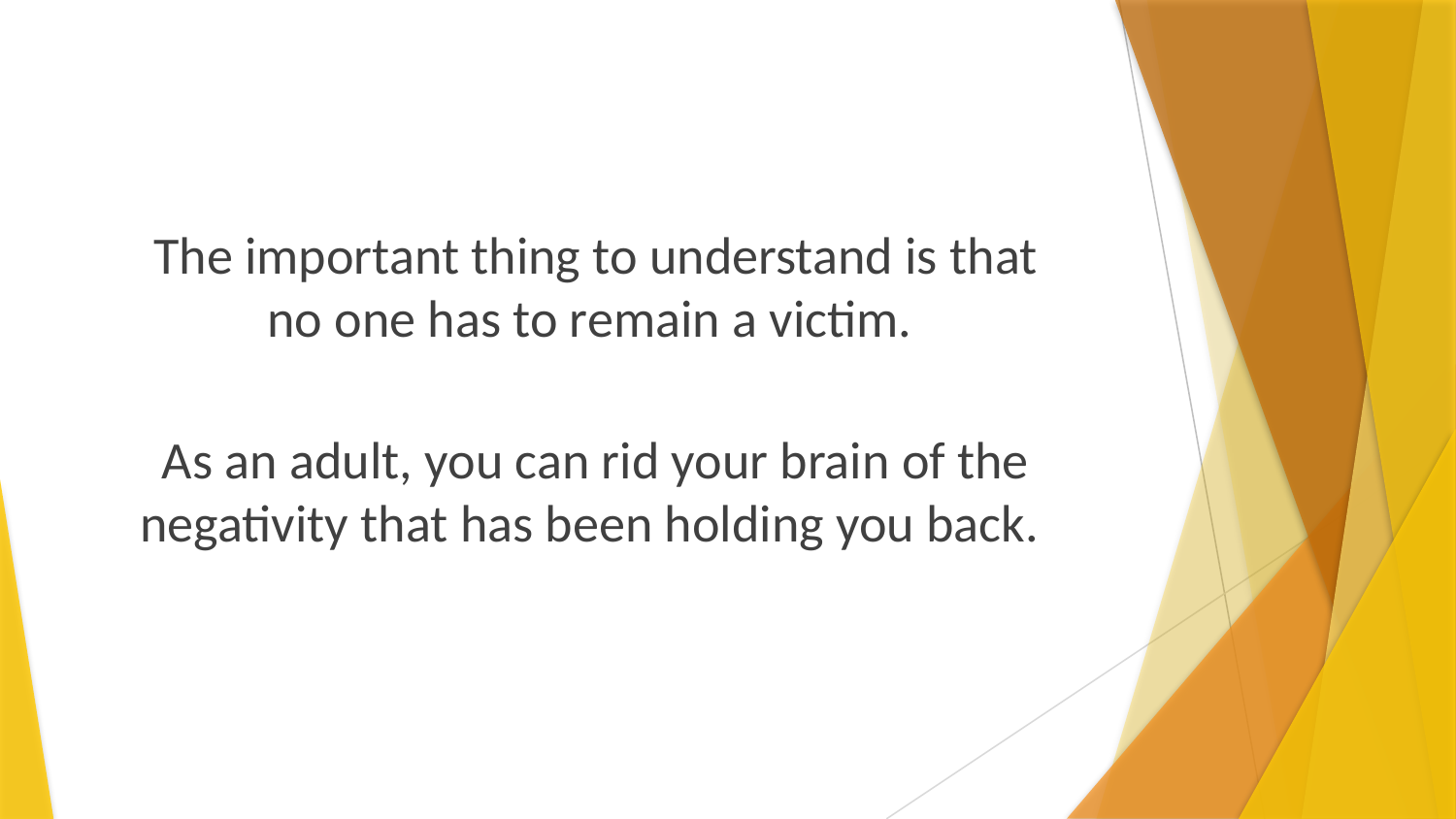

The important thing to understand is that
no one has to remain a victim.
As an adult, you can rid your brain of the negativity that has been holding you back.